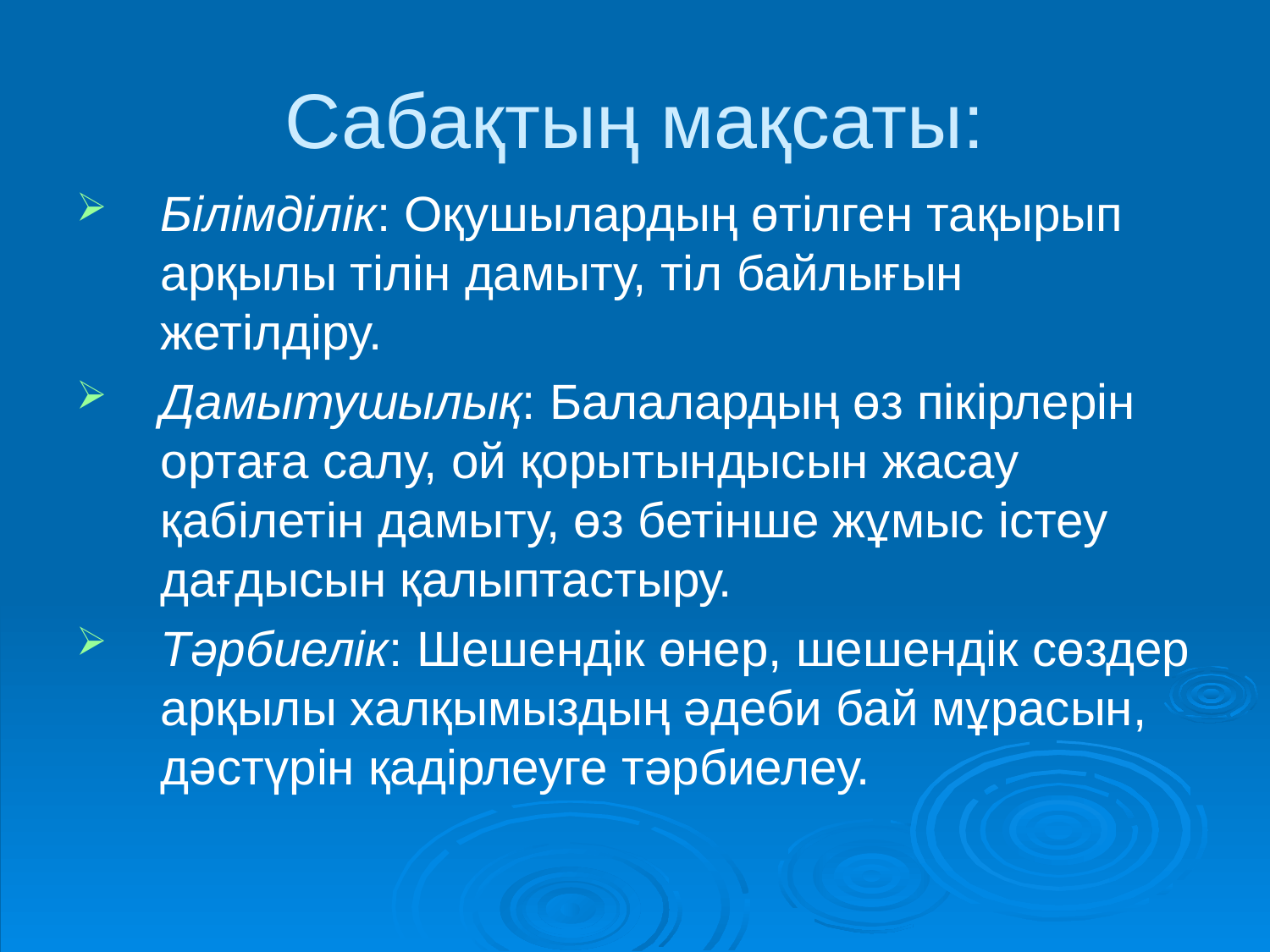

# Сабақтың мақсаты:
Білімділік: Оқушылардың өтілген тақырып арқылы тілін дамыту, тіл байлығын жетілдіру.
Дамытушылық: Балалардың өз пікірлерін ортаға салу, ой қорытындысын жасау қабілетін дамыту, өз бетінше жұмыс істеу дағдысын қалыптастыру.
Тәрбиелік: Шешендік өнер, шешендік сөздер арқылы халқымыздың әдеби бай мұрасын, дәстүрін қадірлеуге тәрбиелеу.